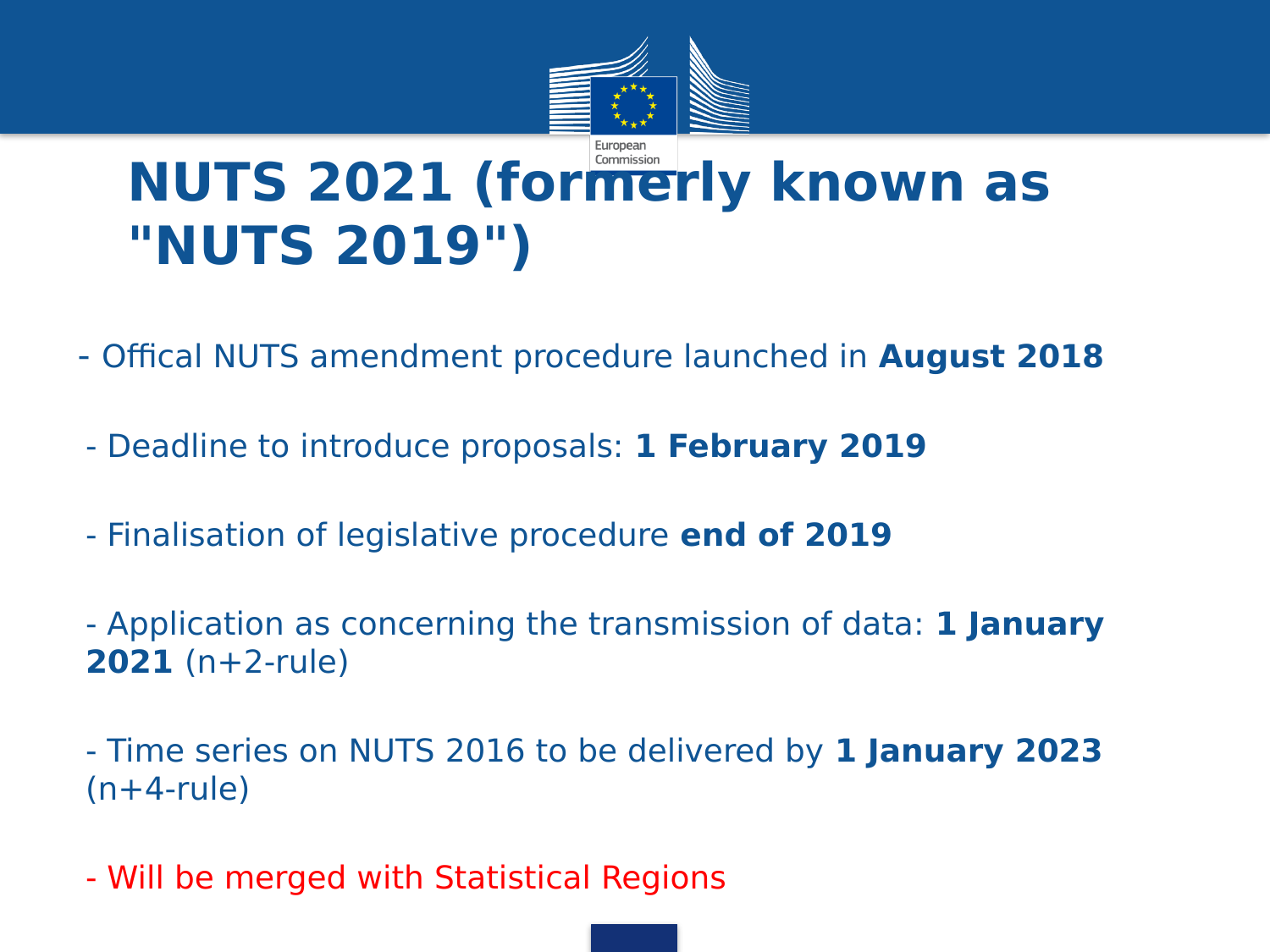

# NUTS 2021 (formerly known as "NUTS 2019")
- Offical NUTS amendment procedure launched in August 2018

- Deadline to introduce proposals: 1 February 2019

- Finalisation of legislative procedure end of 2019

- Application as concerning the transmission of data: 1 January 2021 (n+2-rule)

- Time series on NUTS 2016 to be delivered by 1 January 2023 (n+4-rule)

- Will be merged with Statistical Regions